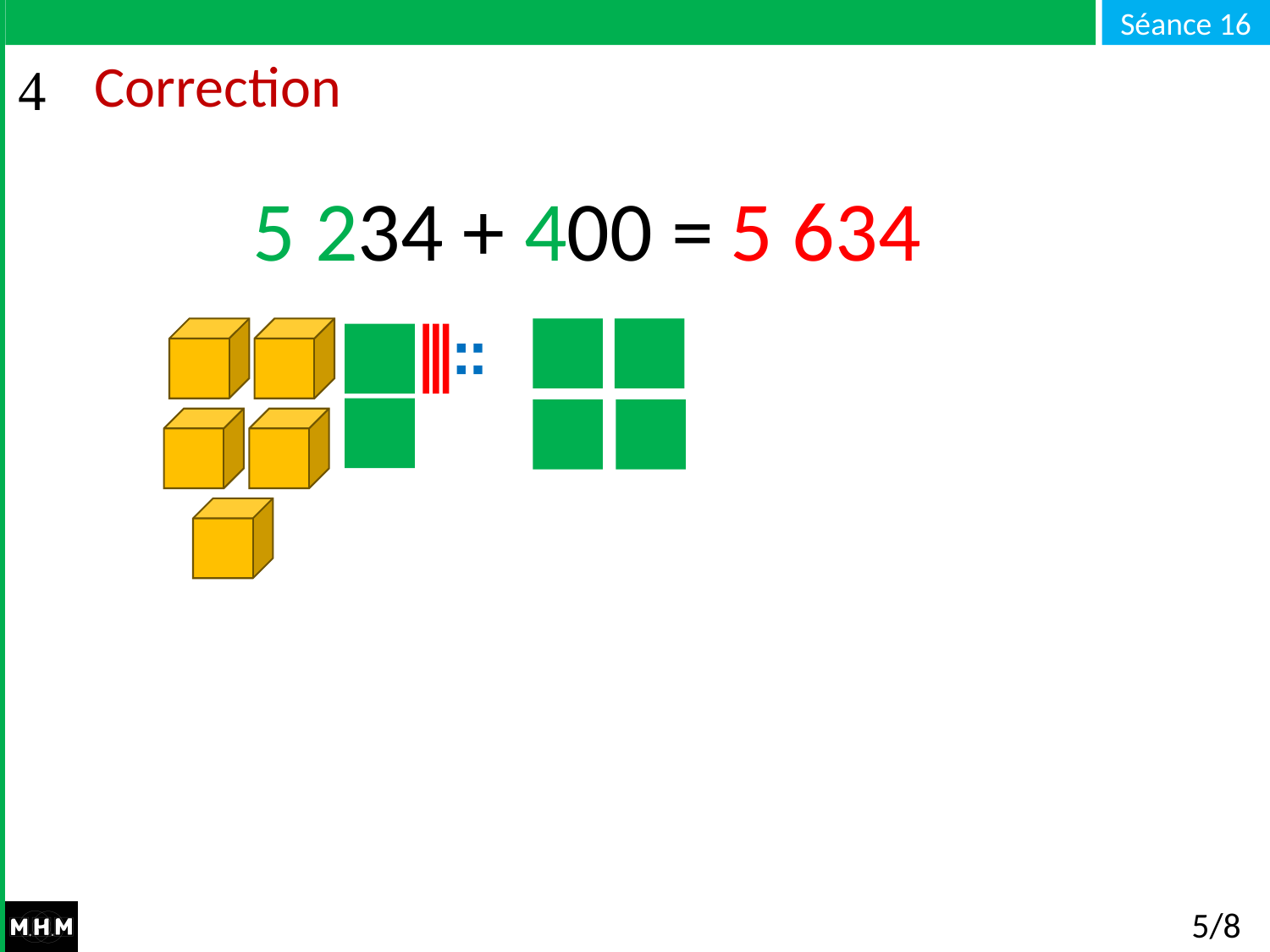

# Correction
5 634
5 234 + 400 = …

5/8